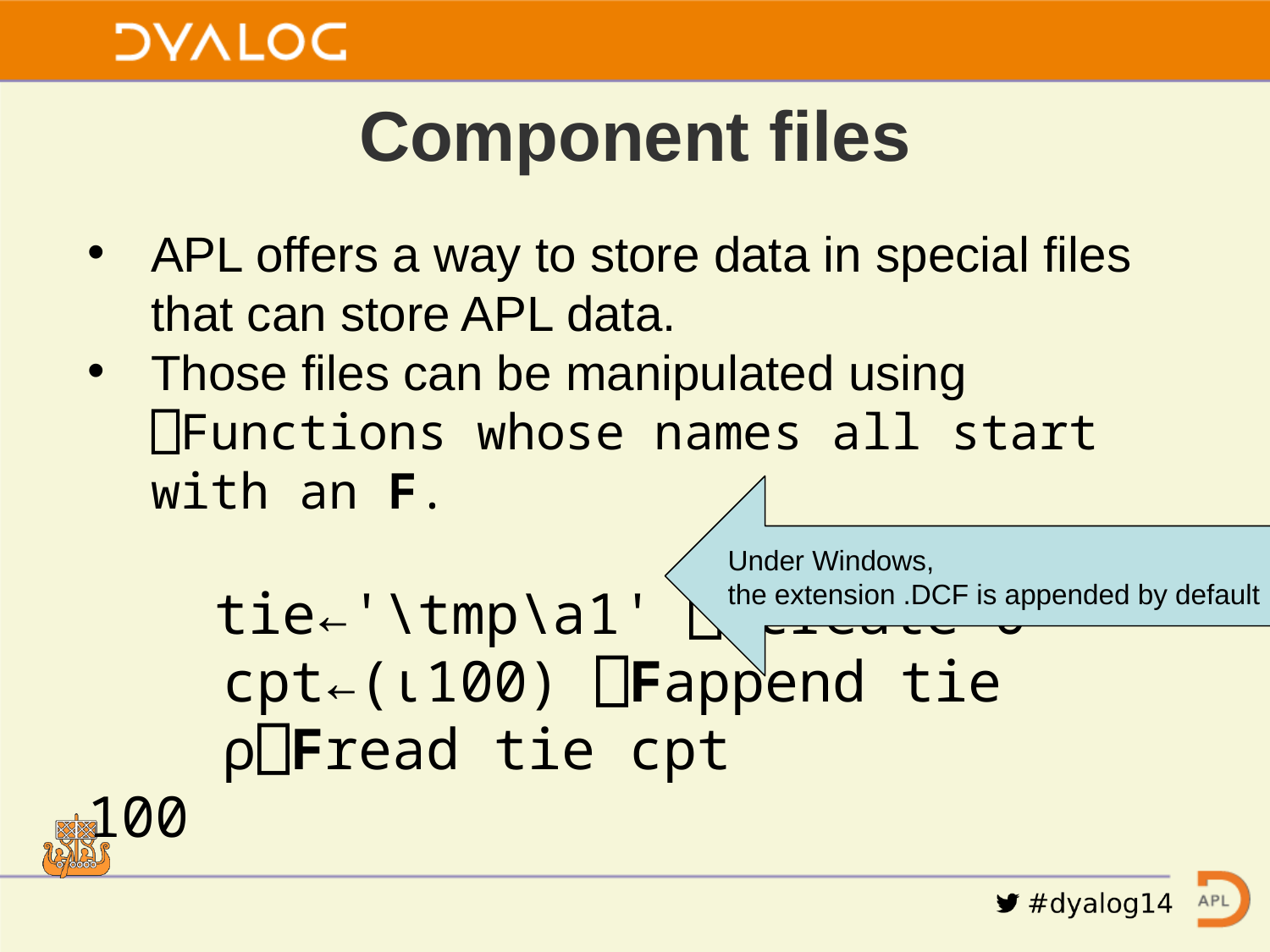

# Component files
APL offers a way to store data in special files that can store APL data.
Those files can be manipulated using ⎕Functions whose names all start with an F.
	tie←'\tmp\a1' ⎕Fcreate 0
    cpt←(⍳100) ⎕Fappend tie
    ⍴⎕Fread tie cpt
100
Under Windows,
the extension .DCF is appended by default